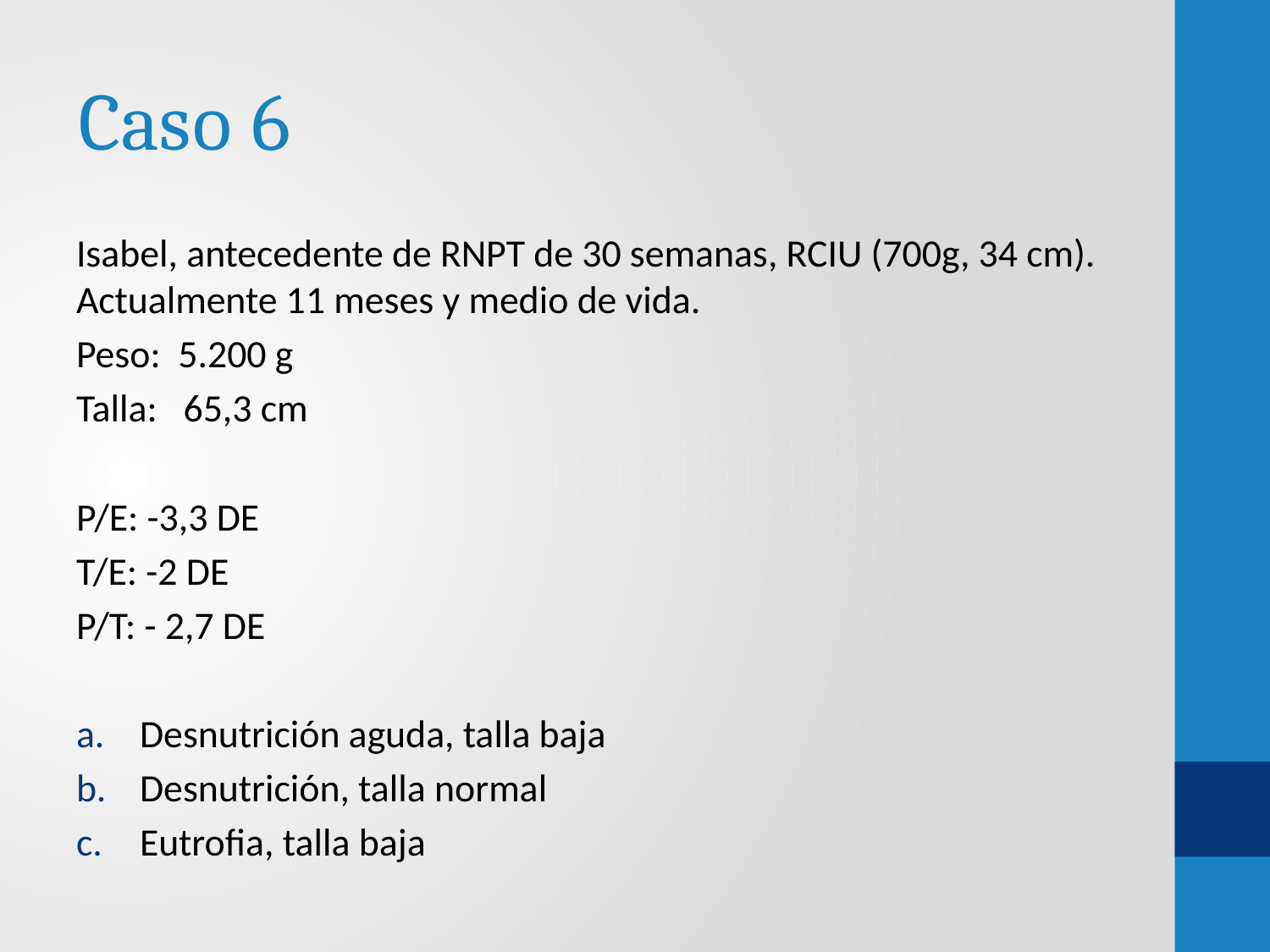

# Caso 6
Isabel, antecedente de RNPT de 30 semanas, RCIU (700g, 34 cm). Actualmente 11 meses y medio de vida.
Peso:  5.200 g
Talla:   65,3 cm

P/E: -3,3 DE
T/E: -2 DE
P/T: - 2,7 DE

Desnutrición aguda, talla baja
Desnutrición, talla normal
Eutrofia, talla baja